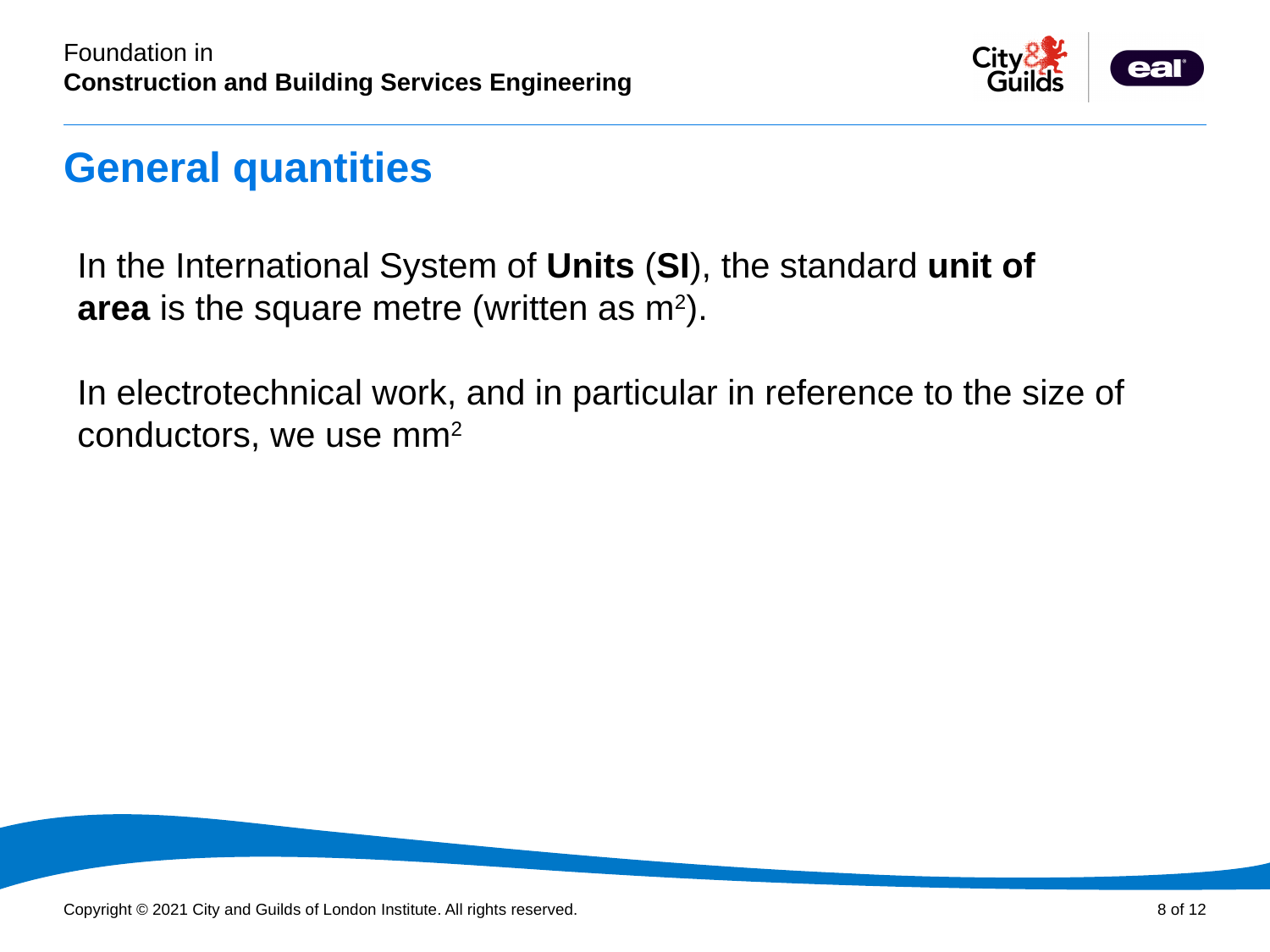

# General quantities
In the International System of Units (SI), the standard unit of area is the square metre (written as m2).

In electrotechnical work, and in particular in reference to the size of conductors, we use mm2